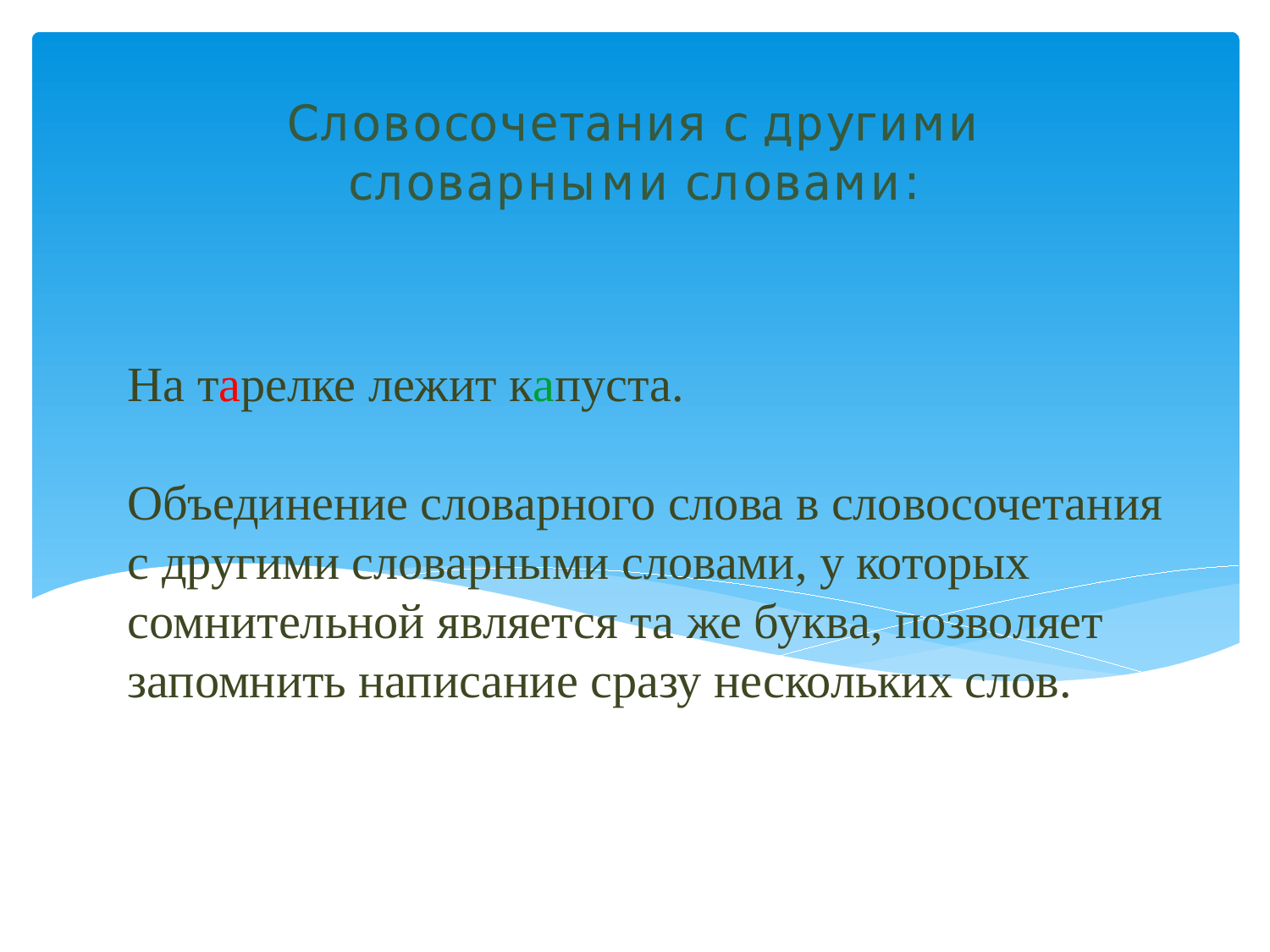

Словосочетания с другими словарными словами:
# На тарелке лежит капуста. Объединение словарного слова в словосочетания с другими словарными словами, у которых сомнительной является та же буква, позволяет запомнить написание сразу нескольких слов.